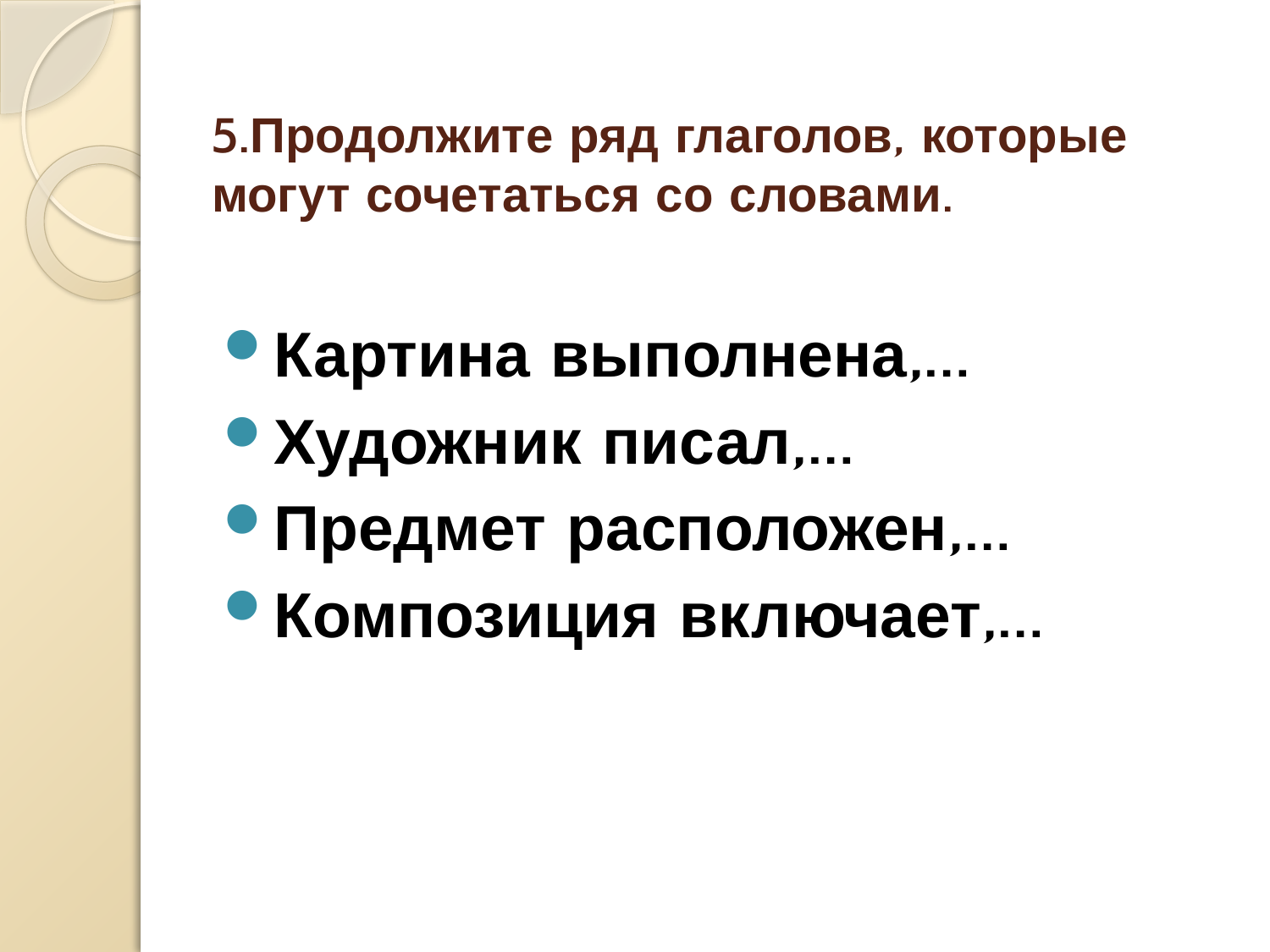

# 5.Продолжите ряд глаголов, которые могут сочетаться со словами.
Картина выполнена,…
Художник писал,…
Предмет расположен,…
Композиция включает,…